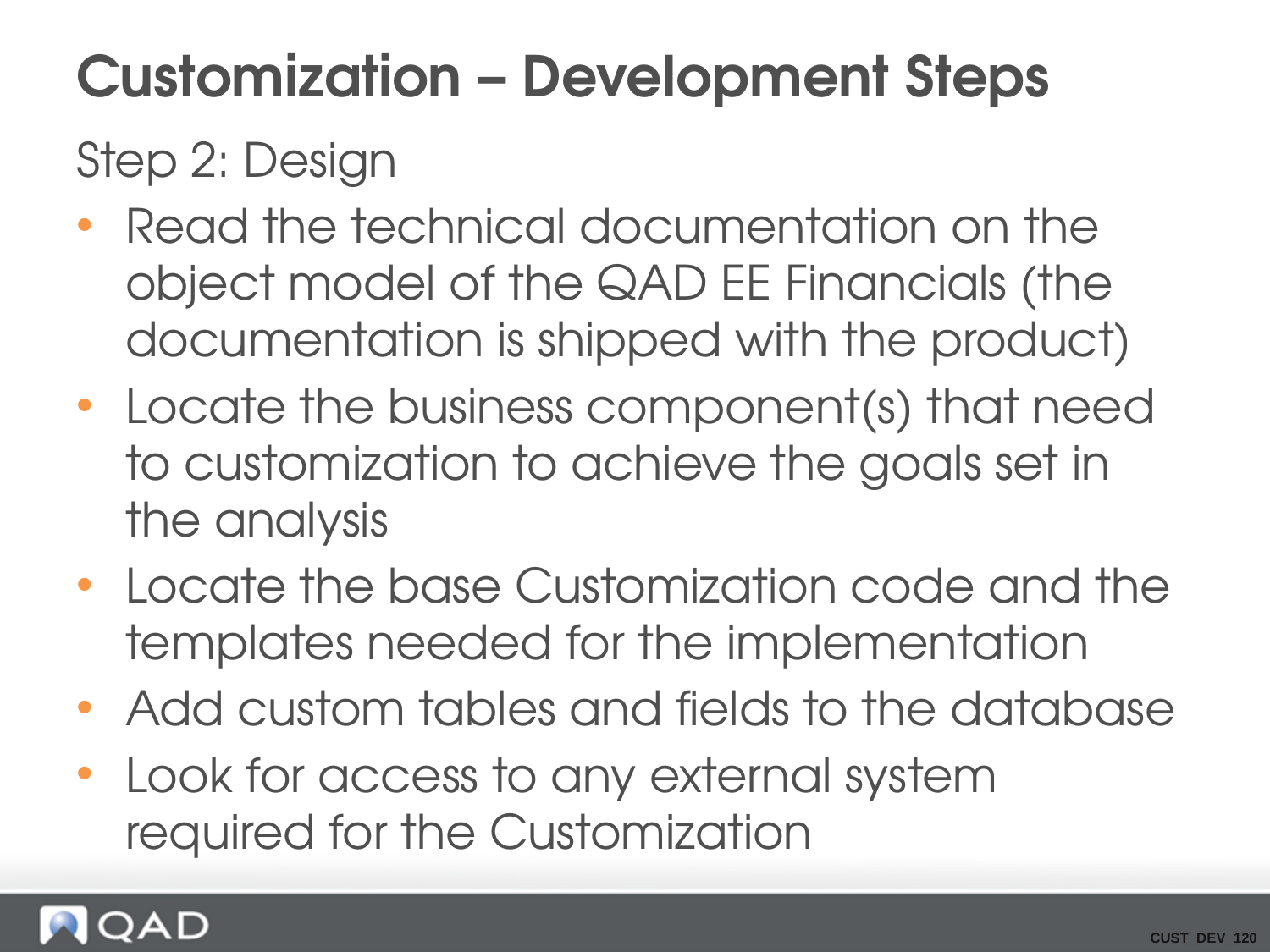

# Customization – Development Steps
Step 2: Design
Read the technical documentation on the object model of the QAD EE Financials (the documentation is shipped with the product)
Locate the business component(s) that need to customization to achieve the goals set in the analysis
Locate the base Customization code and the templates needed for the implementation
Add custom tables and fields to the database
Look for access to any external system required for the Customization
CUST_DEV_120